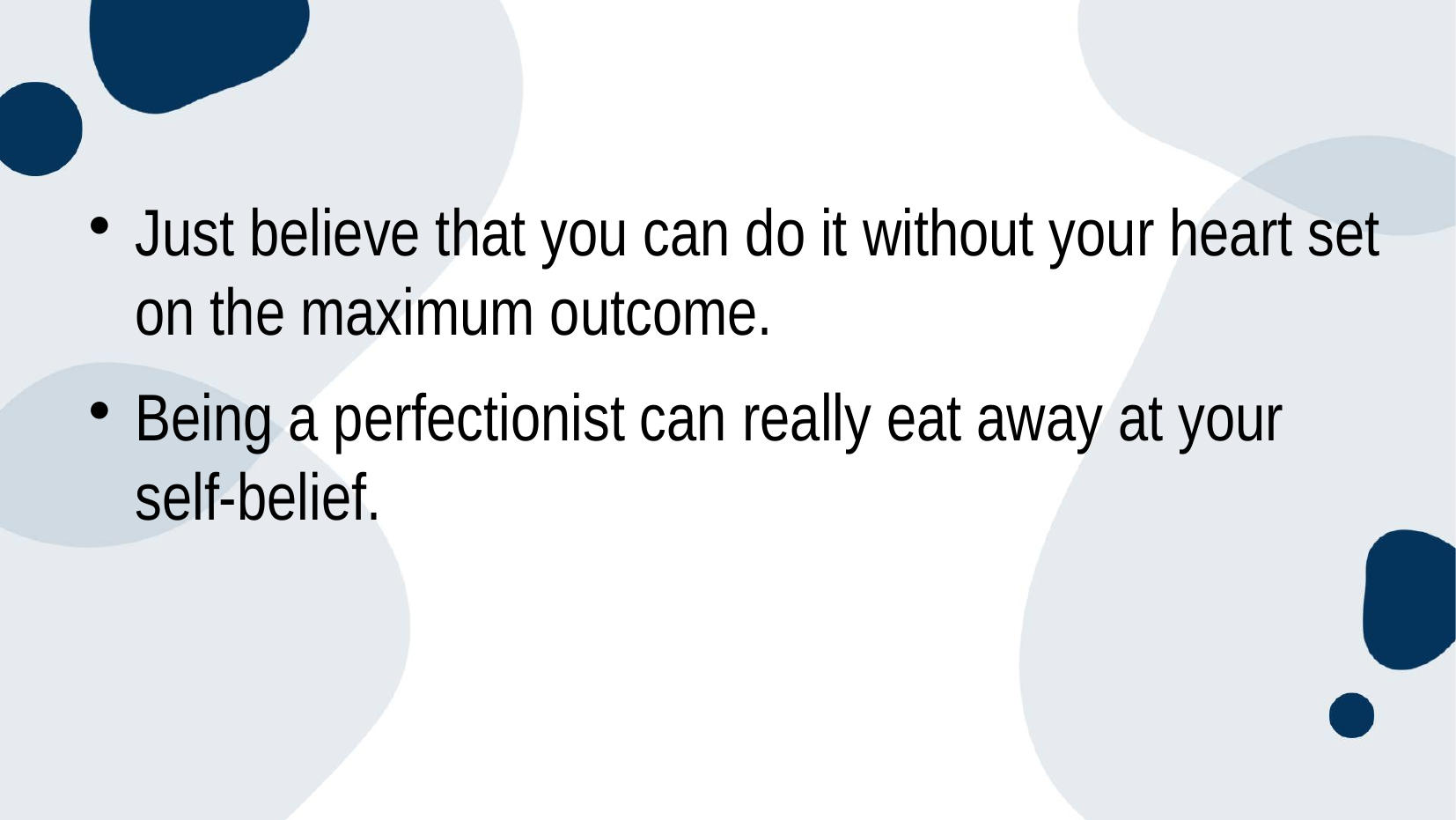

#
Just believe that you can do it without your heart set on the maximum outcome.
Being a perfectionist can really eat away at your self-belief.